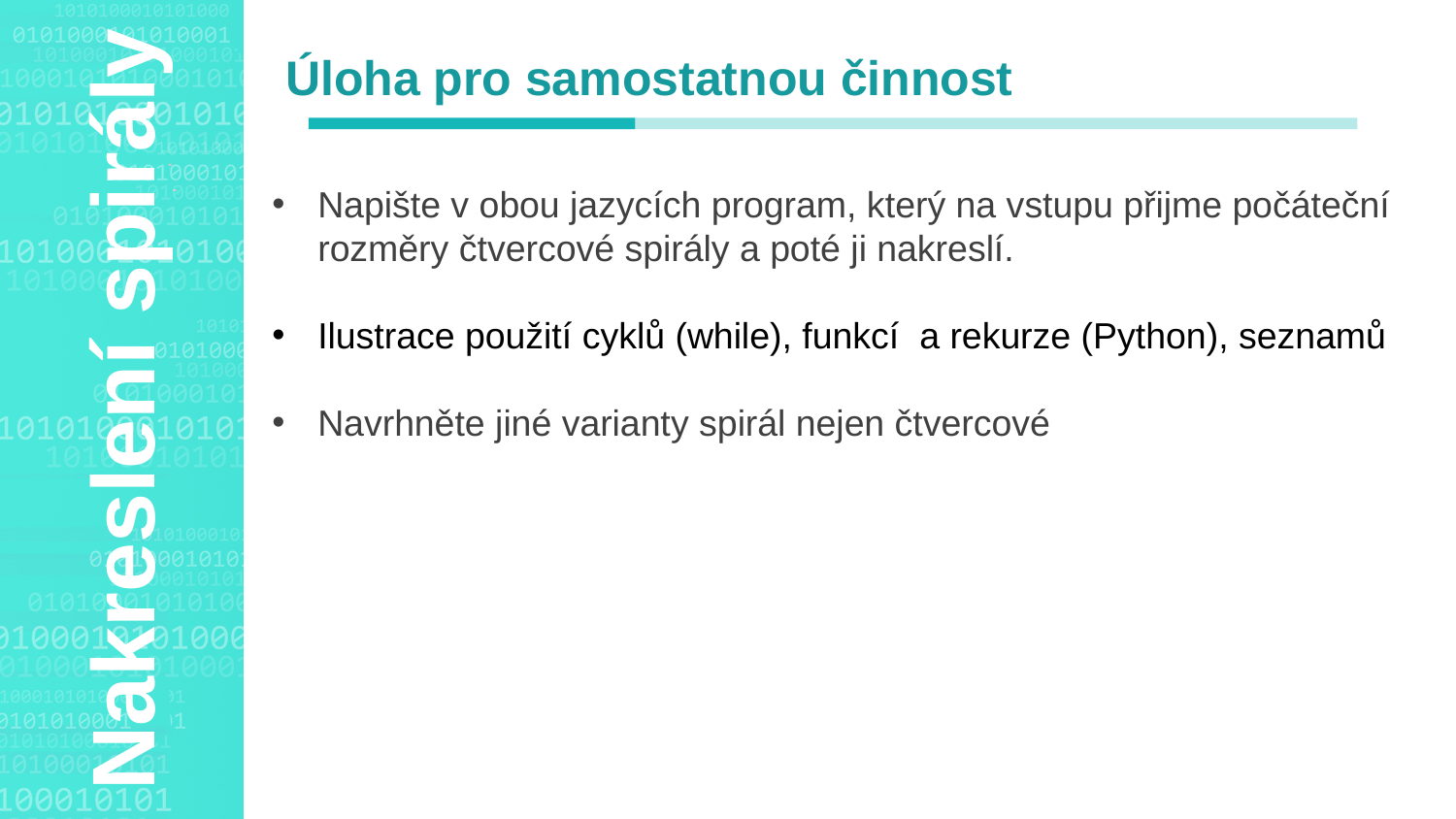

Úloha pro samostatnou činnost

Napište v obou jazycích program, který na vstupu přijme počáteční rozměry čtvercové spirály a poté ji nakreslí.

Ilustrace použití cyklů (while), funkcí  a rekurze (Python), seznamů

Navrhněte jiné varianty spirál nejen čtvercové
Agenda Style

Nakreslení spirály